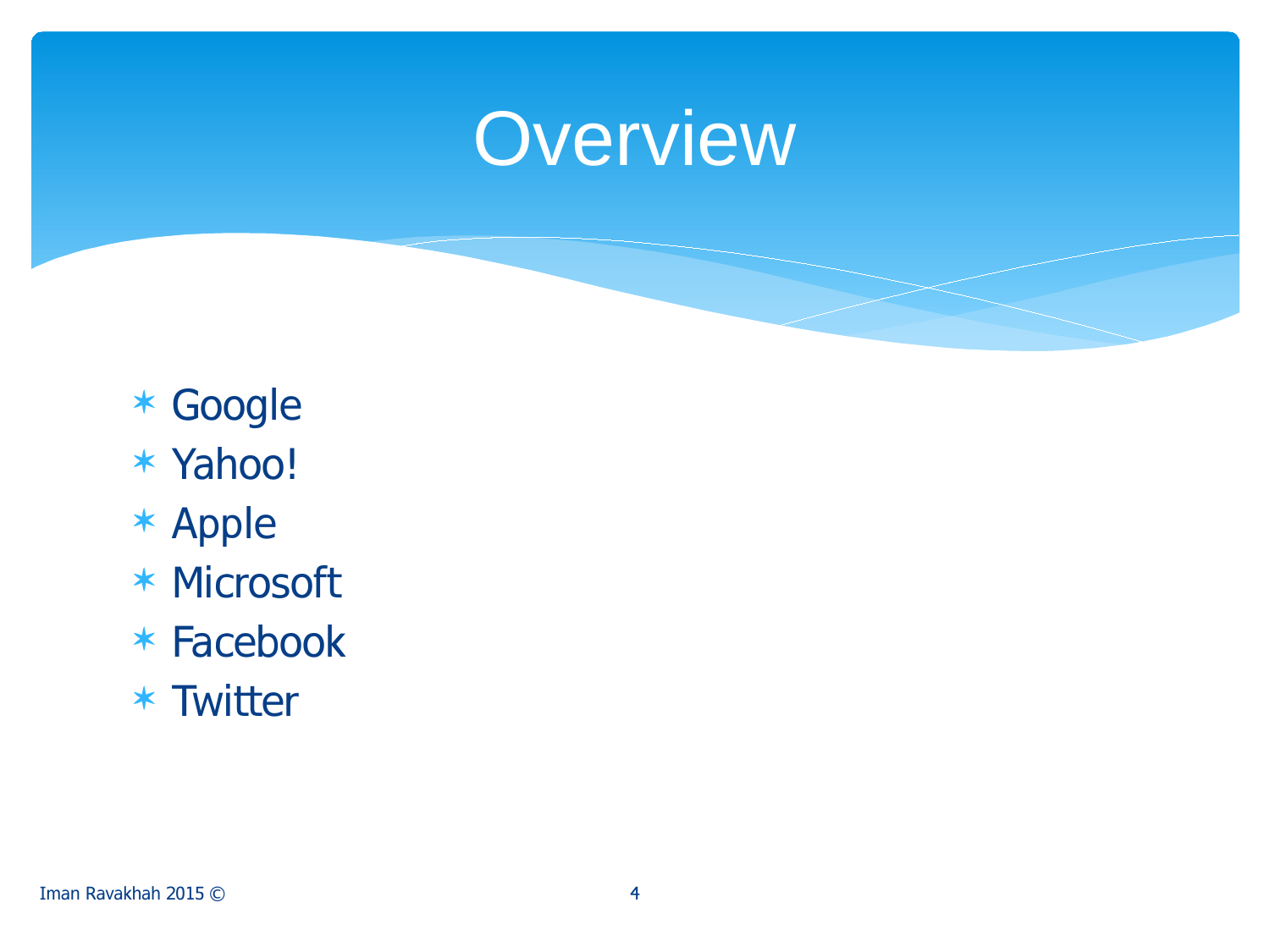

# Overview
Google
Yahoo!
Apple
Microsoft
Facebook
Twitter
4
© 2015 Iman Ravakhah